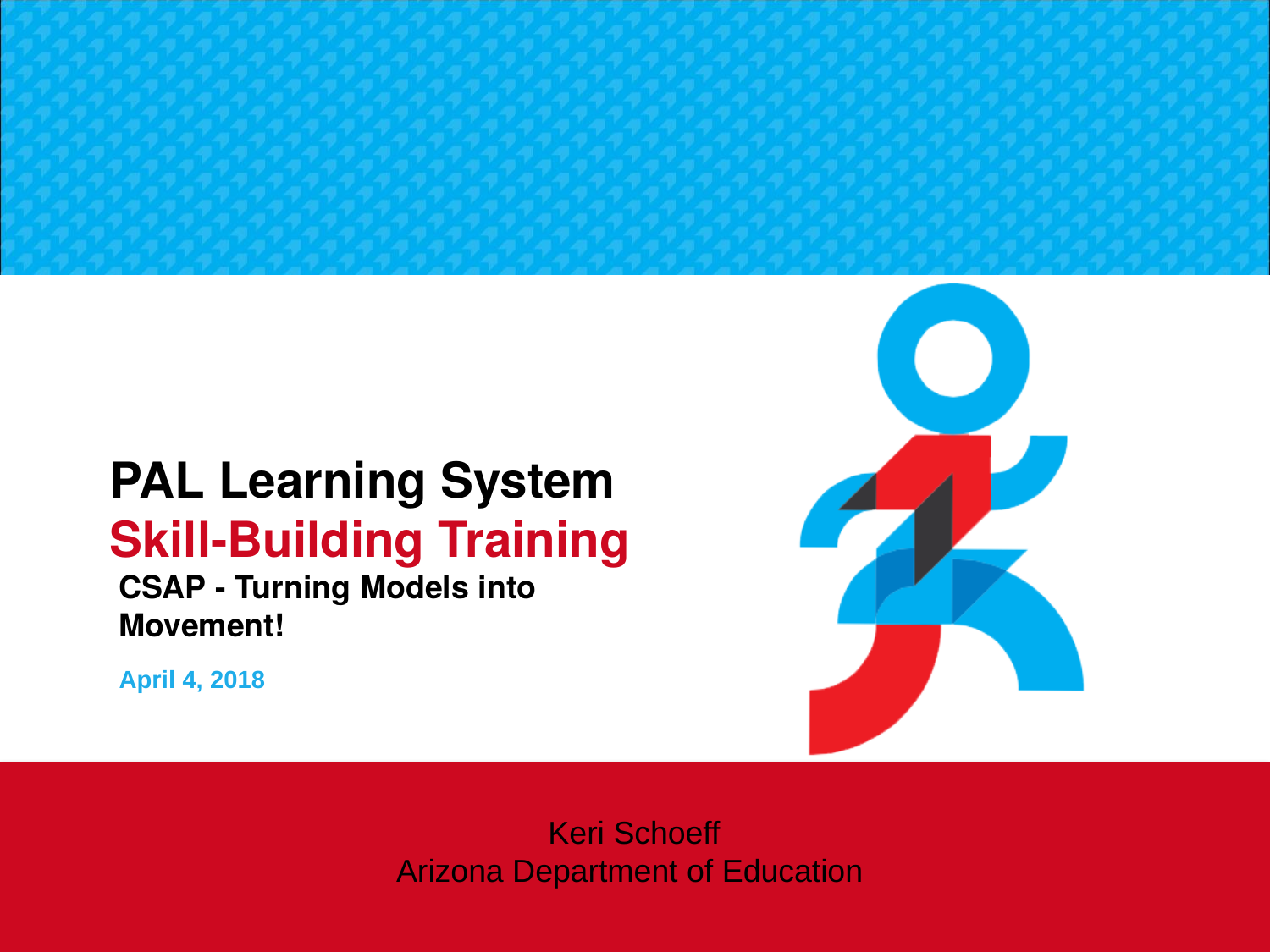

CSAP - Turning Models into Movement!

April 4, 2018
Keri Schoeff
Arizona Department of Education